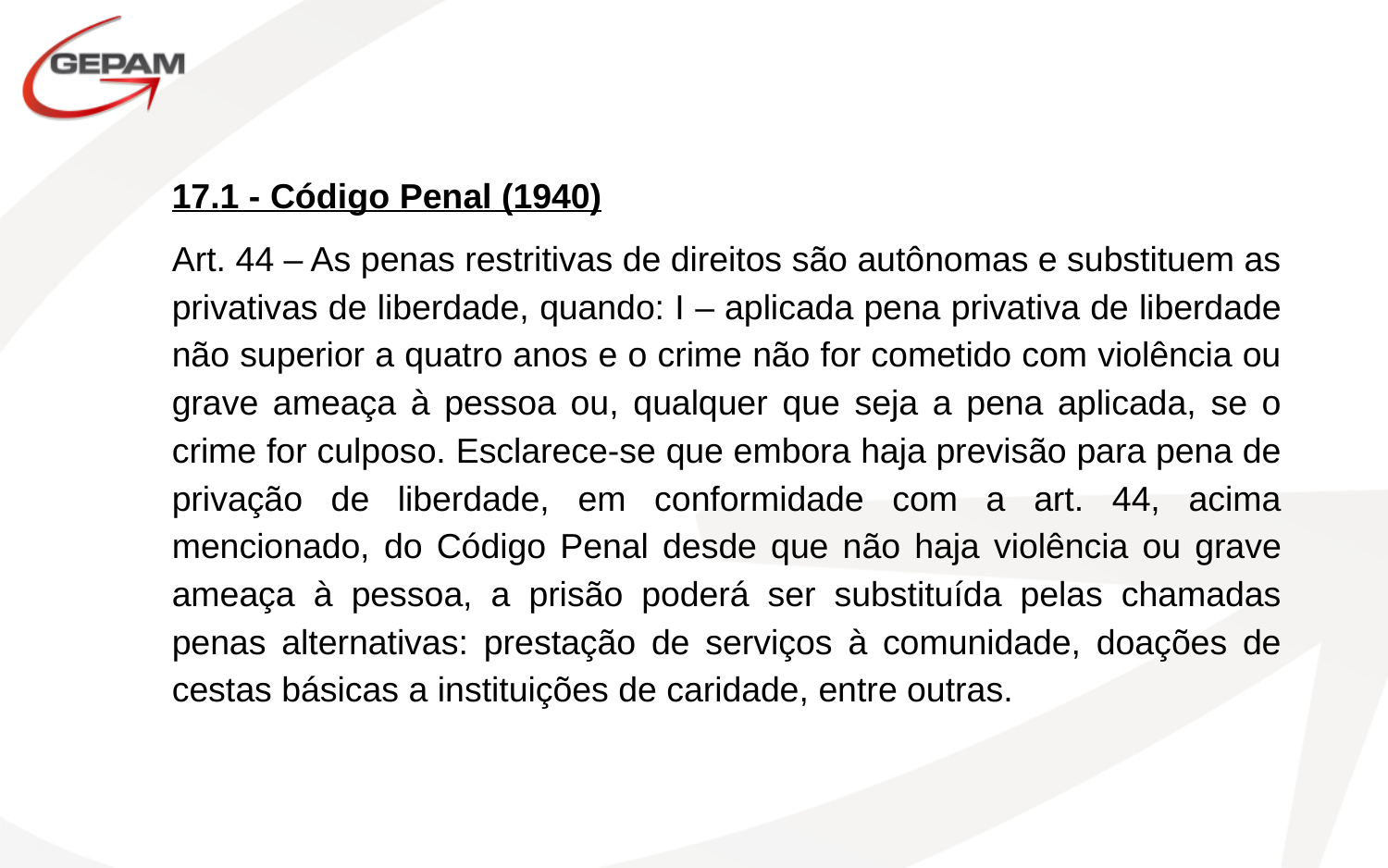

17.1 - Código Penal (1940)
Art. 44 – As penas restritivas de direitos são autônomas e substituem as privativas de liberdade, quando: I – aplicada pena privativa de liberdade não superior a quatro anos e o crime não for cometido com violência ou grave ameaça à pessoa ou, qualquer que seja a pena aplicada, se o crime for culposo. Esclarece-se que embora haja previsão para pena de privação de liberdade, em conformidade com a art. 44, acima mencionado, do Código Penal desde que não haja violência ou grave ameaça à pessoa, a prisão poderá ser substituída pelas chamadas penas alternativas: prestação de serviços à comunidade, doações de cestas básicas a instituições de caridade, entre outras.